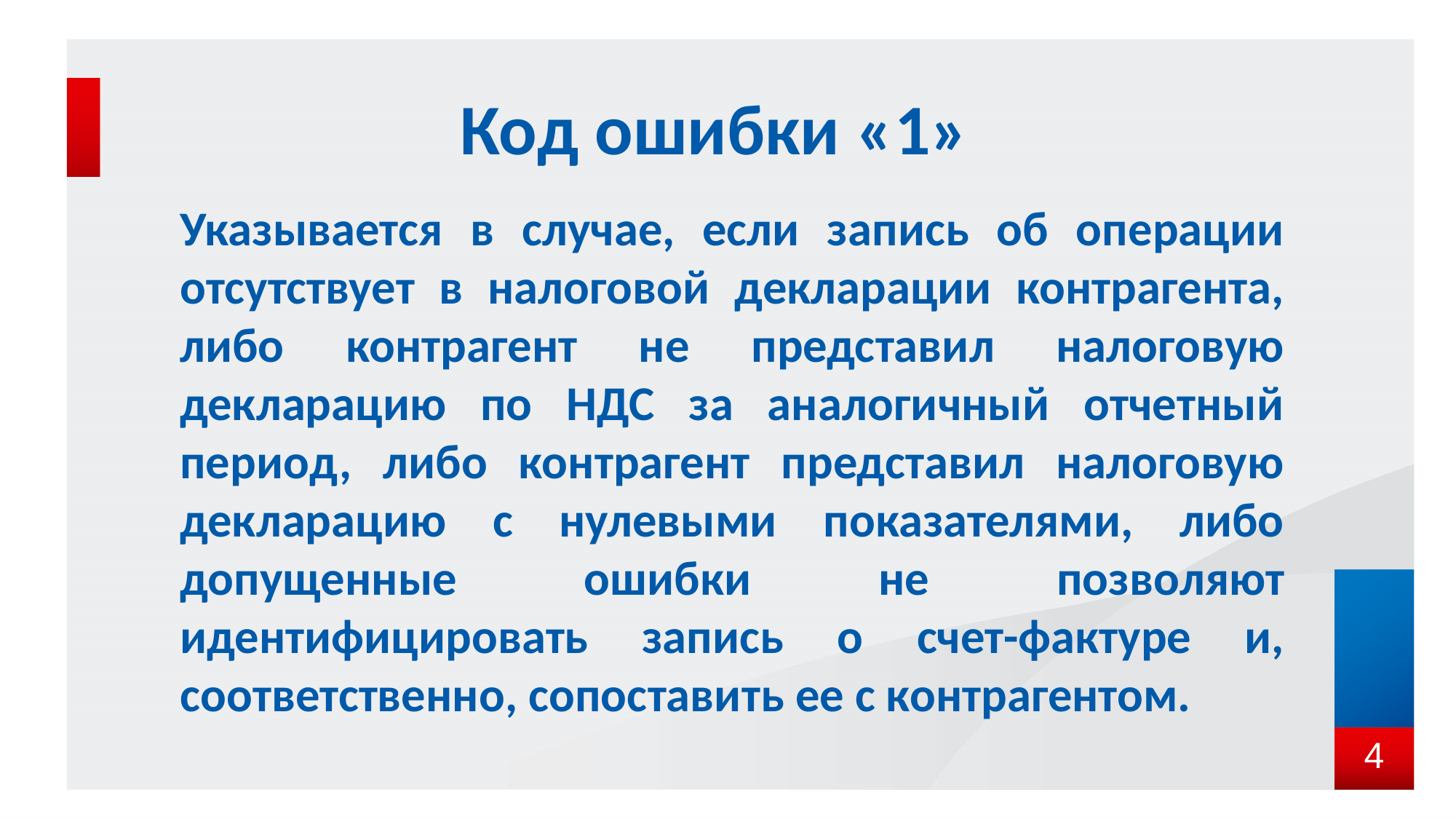

# Код ошибки «1»
Указывается в случае, если запись об операции отсутствует в налоговой декларации контрагента, либо контрагент не представил налоговую декларацию по НДС за аналогичный отчетный период, либо контрагент представил налоговую декларацию с нулевыми показателями, либо допущенные ошибки не позволяют идентифицировать запись о счет-фактуре и, соответственно, сопоставить ее с контрагентом.
4